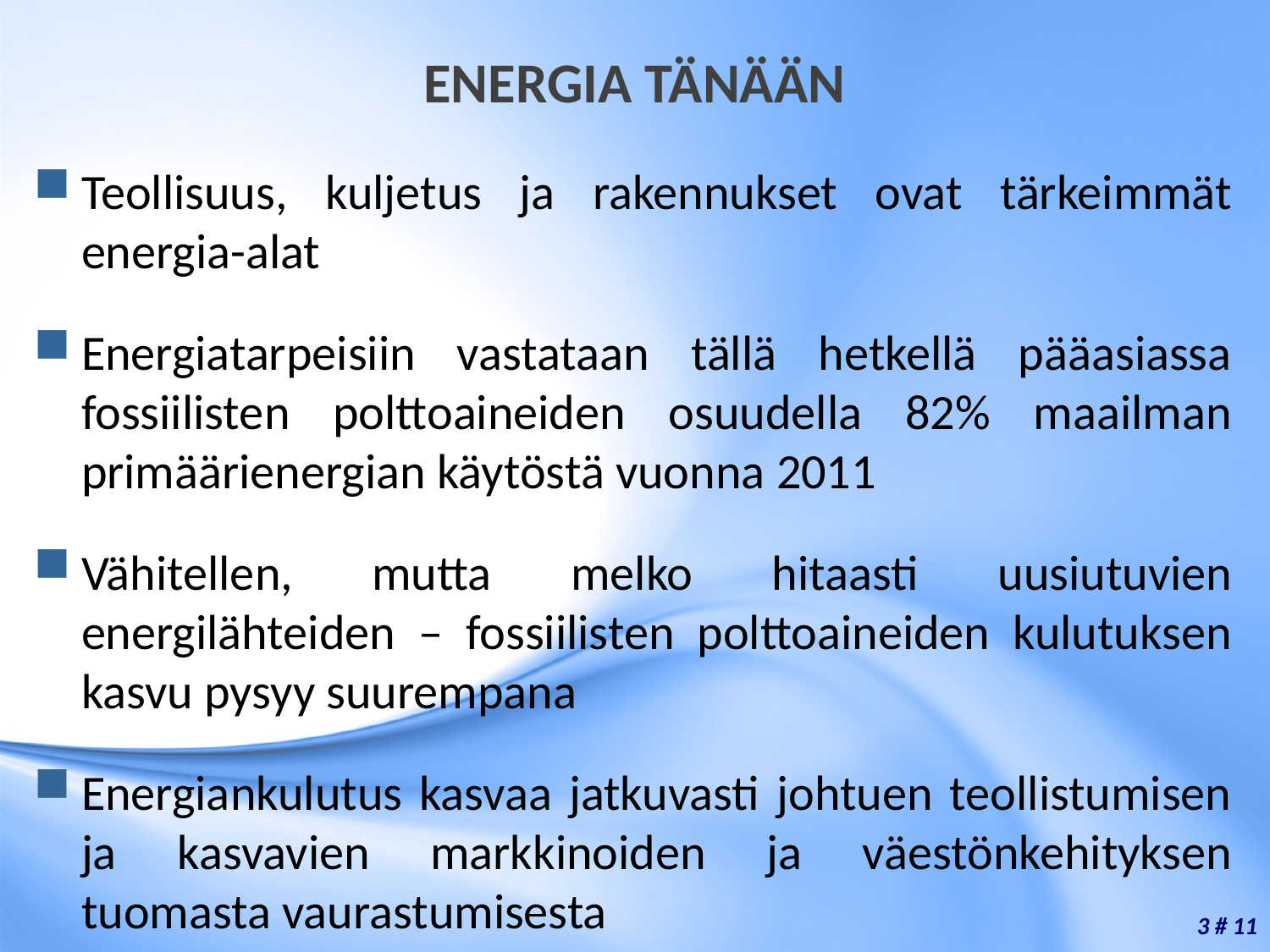

# ENERGIA TÄNÄÄN
Teollisuus, kuljetus ja rakennukset ovat tärkeimmät energia-alat
Energiatarpeisiin vastataan tällä hetkellä pääasiassa fossiilisten polttoaineiden osuudella 82% maailman primäärienergian käytöstä vuonna 2011
Vähitellen, mutta melko hitaasti uusiutuvien energilähteiden – fossiilisten polttoaineiden kulutuksen kasvu pysyy suurempana
Energiankulutus kasvaa jatkuvasti johtuen teollistumisen ja kasvavien markkinoiden ja väestönkehityksen tuomasta vaurastumisesta
3 # 11